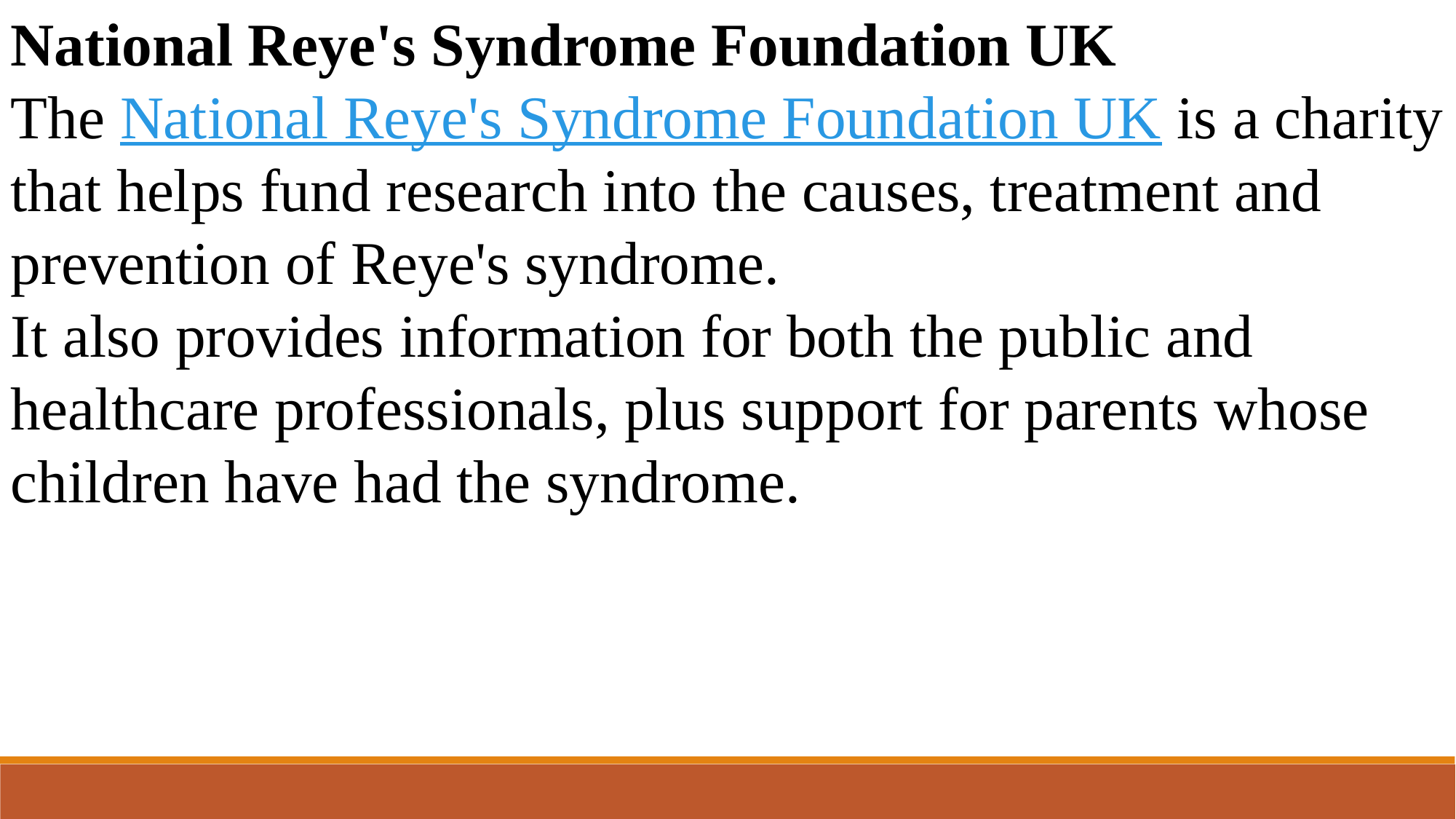

National Reye's Syndrome Foundation UK
The National Reye's Syndrome Foundation UK is a charity that helps fund research into the causes, treatment and prevention of Reye's syndrome.
It also provides information for both the public and healthcare professionals, plus support for parents whose children have had the syndrome.